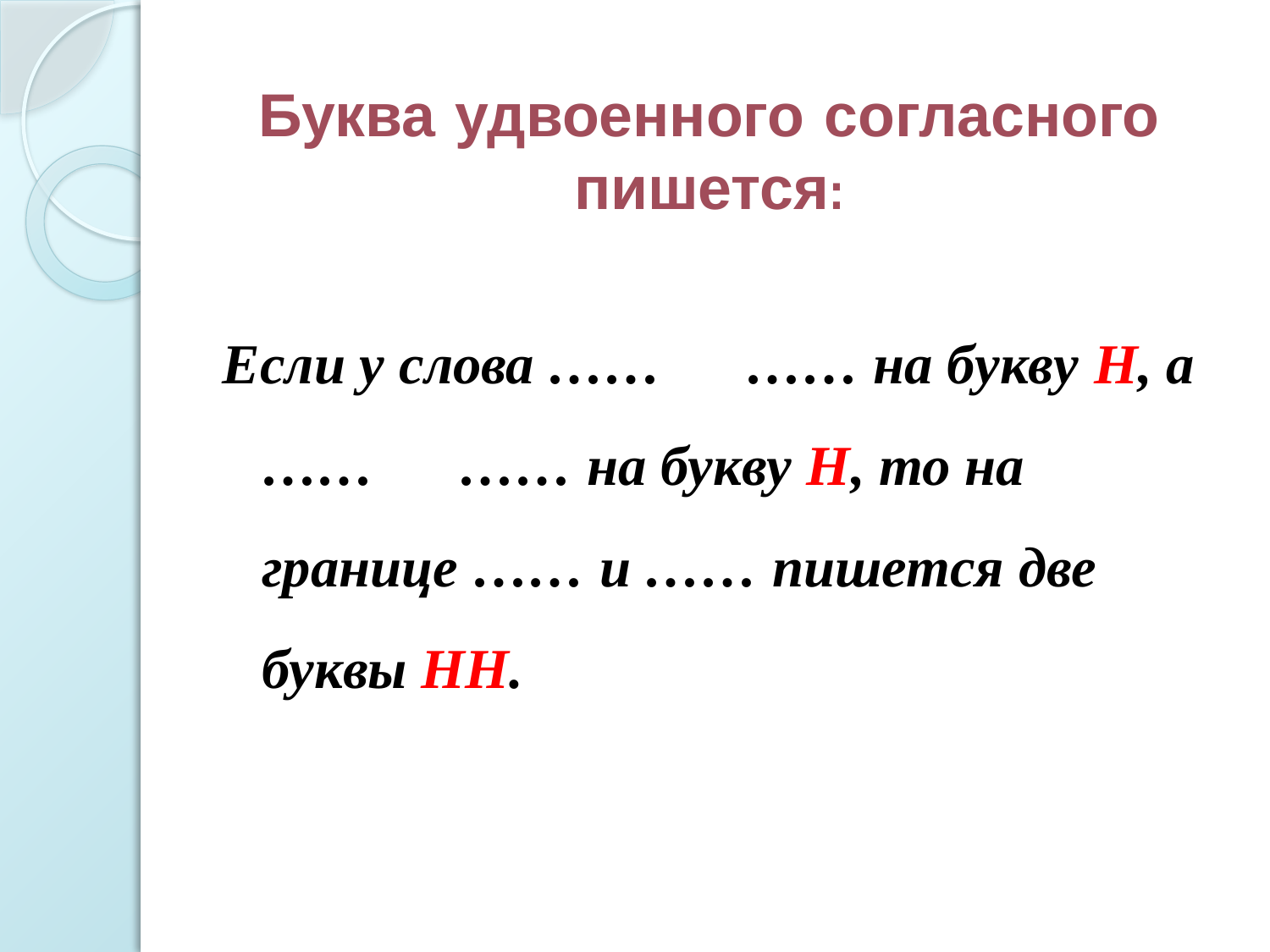

# Буква удвоенного согласного пишется:
Если у слова ……      …… на букву Н, а ……      …… на букву Н, то на границе …… и …… пишется две буквы НН.